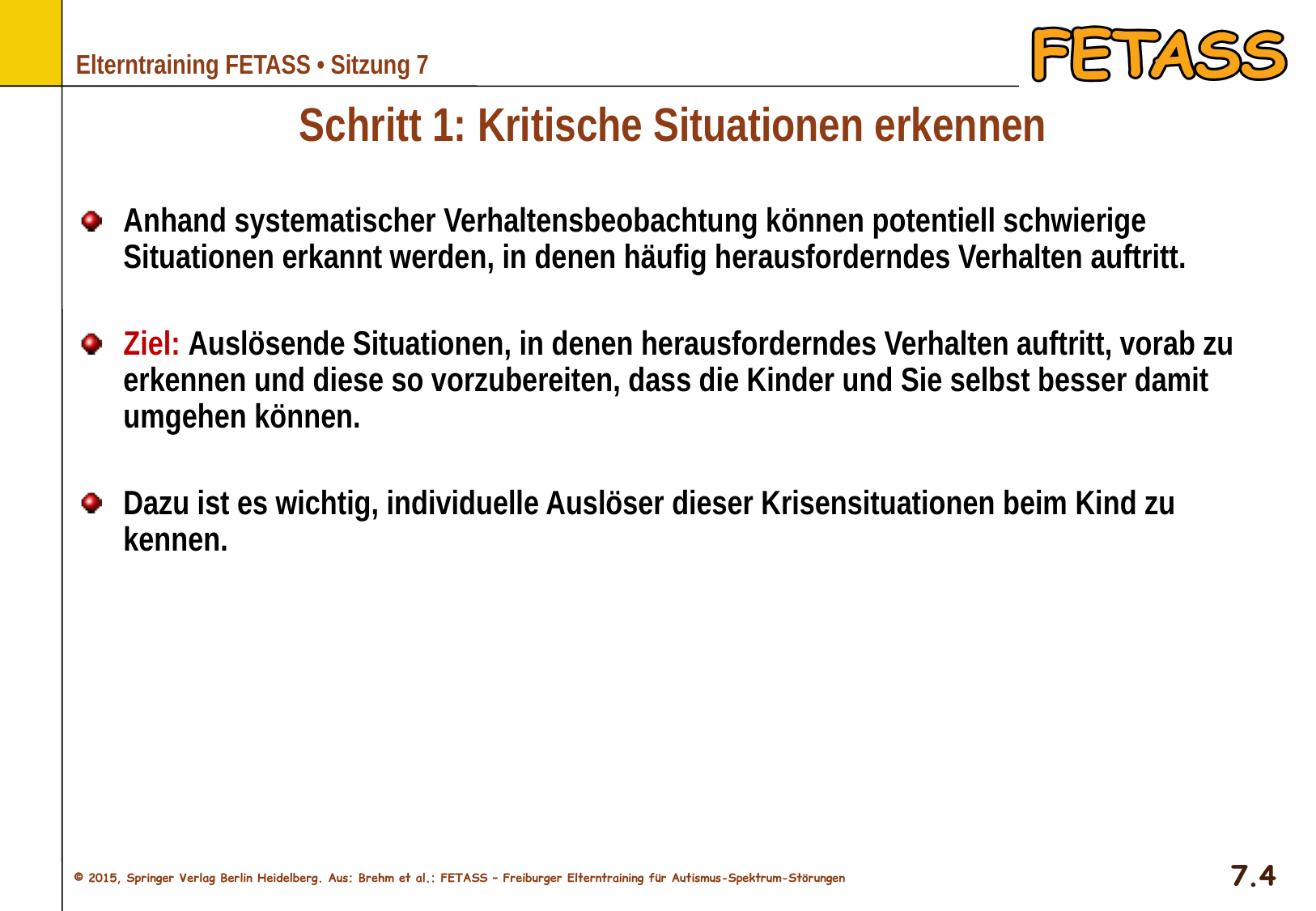

# Schritt 1: Kritische Situationen erkennen
Anhand systematischer Verhaltensbeobachtung können potentiell schwierige Situationen erkannt werden, in denen häufig herausforderndes Verhalten auftritt.

Ziel: Auslösende Situationen, in denen herausforderndes Verhalten auftritt, vorab zu erkennen und diese so vorzubereiten, dass die Kinder und Sie selbst besser damit umgehen können.

Dazu ist es wichtig, individuelle Auslöser dieser Krisensituationen beim Kind zu kennen.

7.4